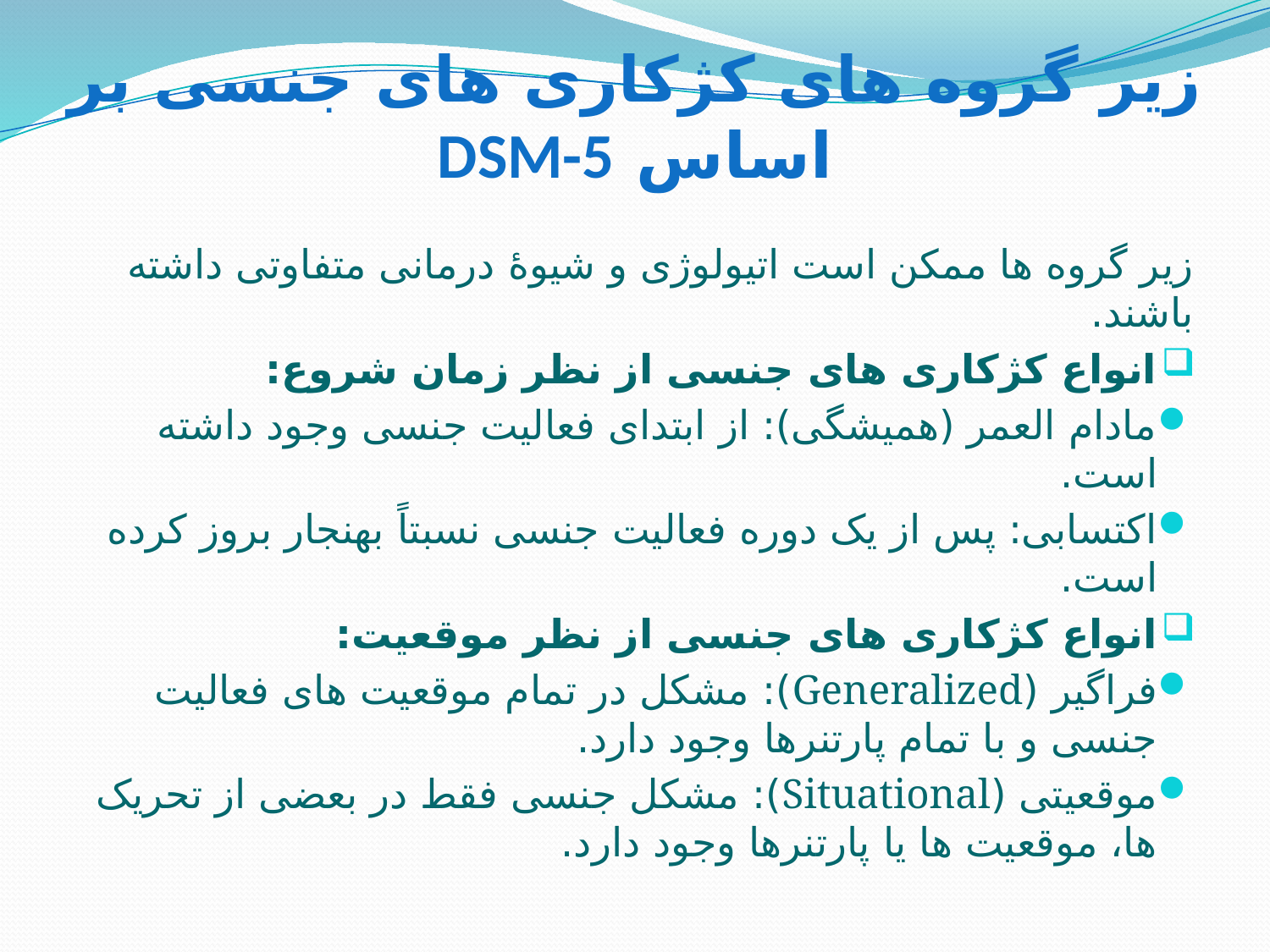

# زیر گروه های کژکاری های جنسی بر اساس DSM-5
زیر گروه ها ممکن است اتیولوژی و شیوۀ درمانی متفاوتی داشته باشند.
انواع کژکاری های جنسی از نظر زمان شروع:
مادام العمر (همیشگی): از ابتدای فعالیت جنسی وجود داشته است.
اکتسابی: پس از یک دوره فعالیت جنسی نسبتاً بهنجار بروز کرده است.
انواع کژکاری های جنسی از نظر موقعیت:
فراگیر (Generalized): مشکل در تمام موقعیت های فعالیت جنسی و با تمام پارتنرها وجود دارد.
موقعیتی (Situational): مشکل جنسی فقط در بعضی از تحریک ها، موقعیت ها یا پارتنرها وجود دارد.